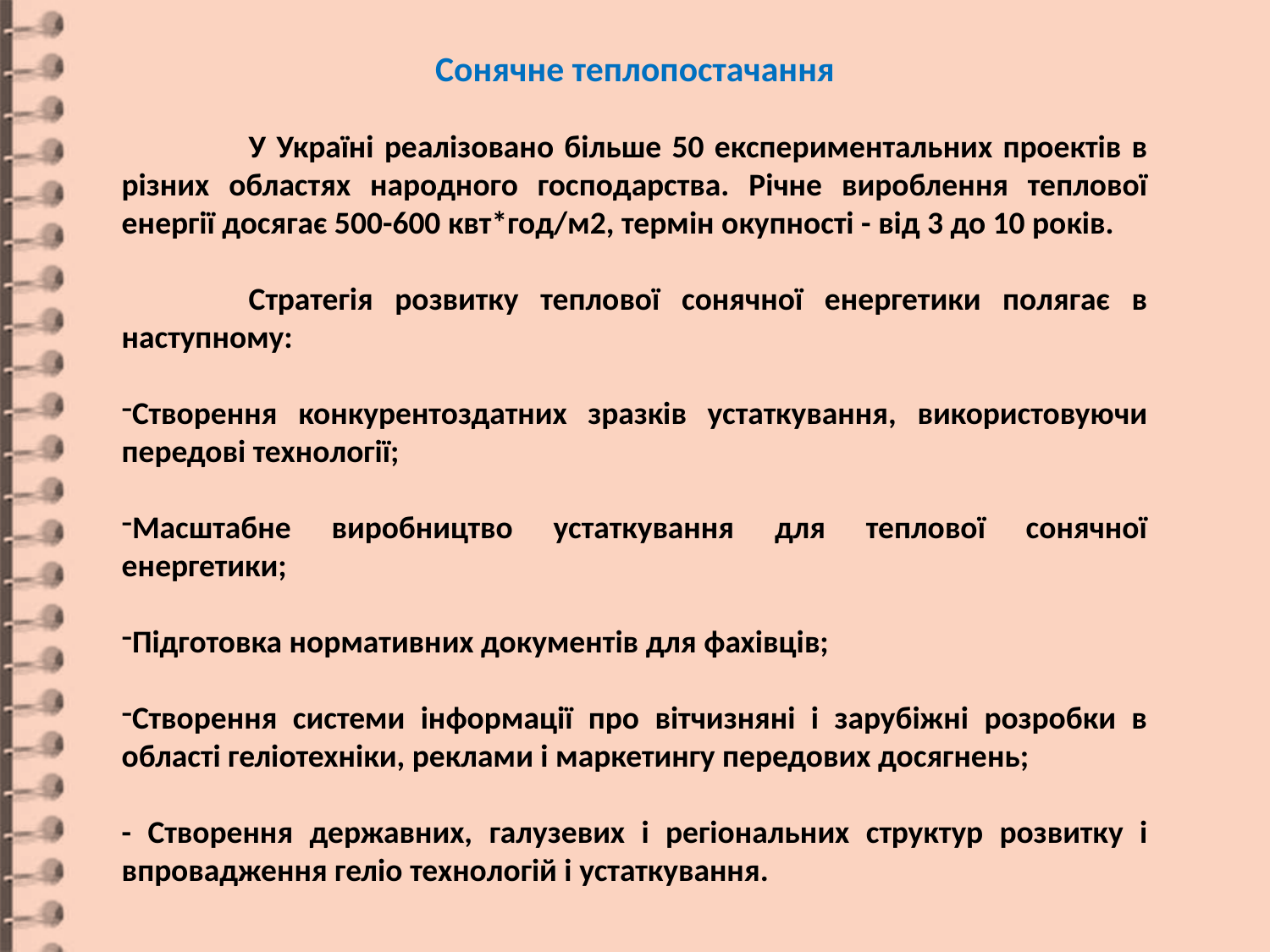

Сонячне теплопостачання

	У Україні реалізовано більше 50 експериментальних проектів в різних областях народного господарства. Річне вироблення теплової енергії досягає 500-600 квт*год/м2, термін окупності - від 3 до 10 років.

	Стратегія розвитку теплової сонячної енергетики полягає в наступному:

Створення конкурентоздатних зразків устаткування, використовуючи передові технології;

Масштабне виробництво устаткування для теплової сонячної енергетики;

Підготовка нормативних документів для фахівців;

Створення системи інформації про вітчизняні і зарубіжні розробки в області геліотехніки, реклами і маркетингу передових досягнень;

- Створення державних, галузевих і регіональних структур розвитку і впровадження геліо технологій і устаткування.